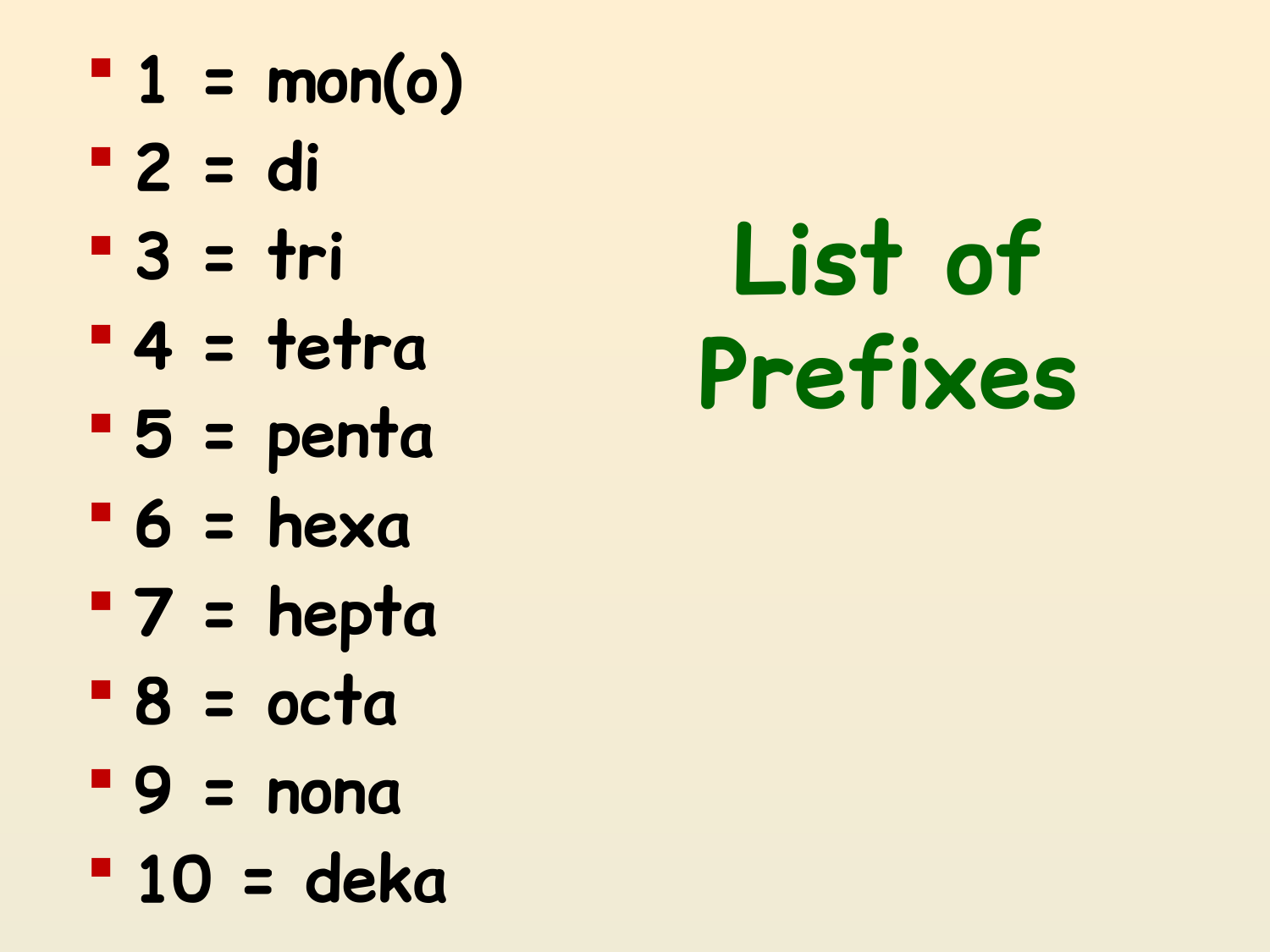

1 = mon(o)
2 = di
3 = tri
4 = tetra
5 = penta
6 = hexa
7 = hepta
8 = octa
9 = nona
10 = deka
# List of Prefixes